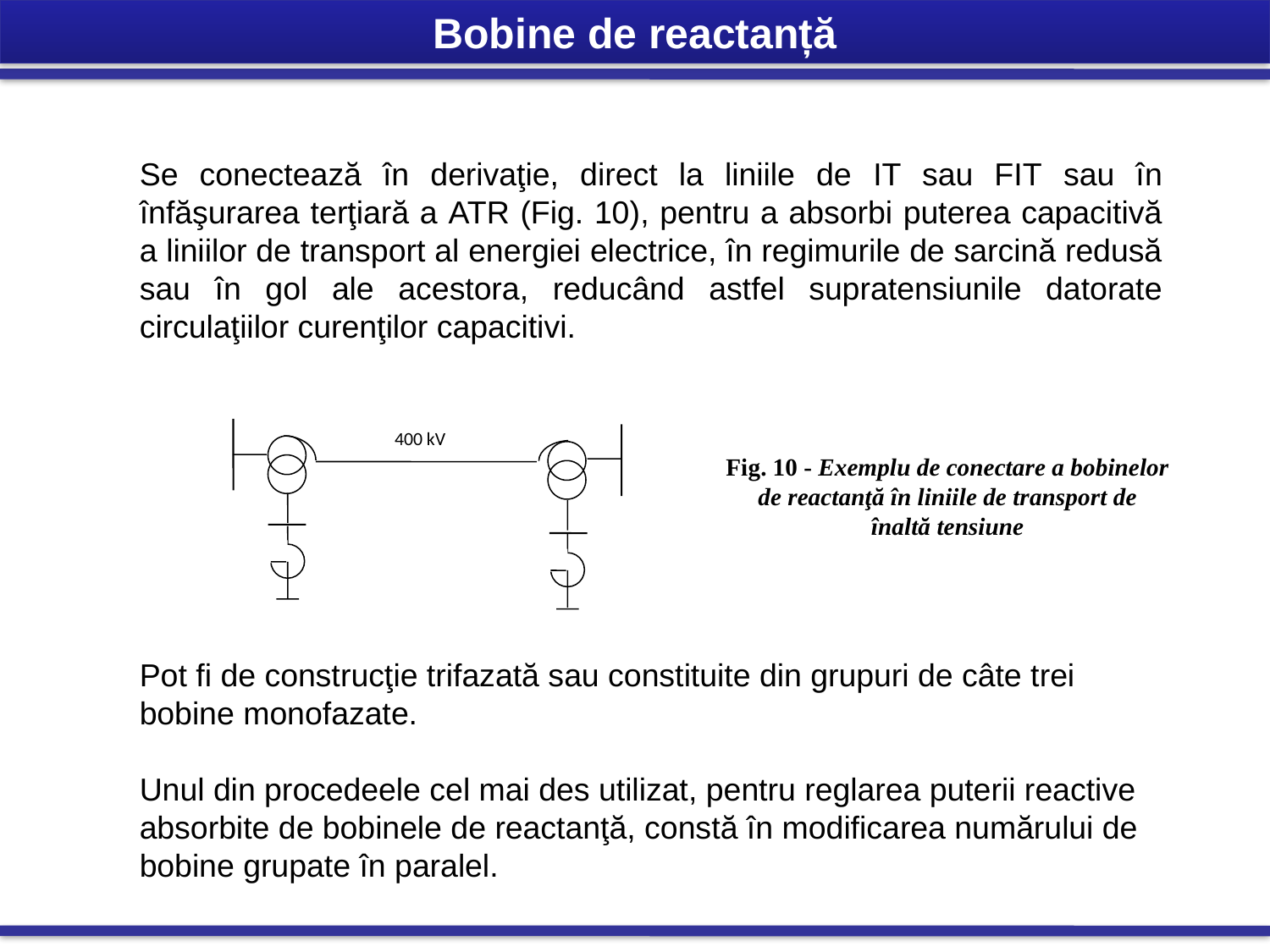

Bobine de reactanță

Se conectează în derivaţie, direct la liniile de IT sau FIT sau în înfăşurarea terţiară a ATR (Fig. 10), pentru a absorbi puterea capacitivă a liniilor de transport al energiei electrice, în regimurile de sarcină redusă sau în gol ale acestora, reducând astfel supratensiunile datorate circulaţiilor curenţilor capacitivi.

400 kV

Fig. 10 - Exemplu de conectare a bobinelor de reactanţă în liniile de transport de înaltă tensiune

Pot fi de construcţie trifazată sau constituite din grupuri de câte trei bobine monofazate.

Unul din procedeele cel mai des utilizat, pentru reglarea puterii reactive absorbite de bobinele de reactanţă, constă în modificarea numărului de bobine grupate în paralel.